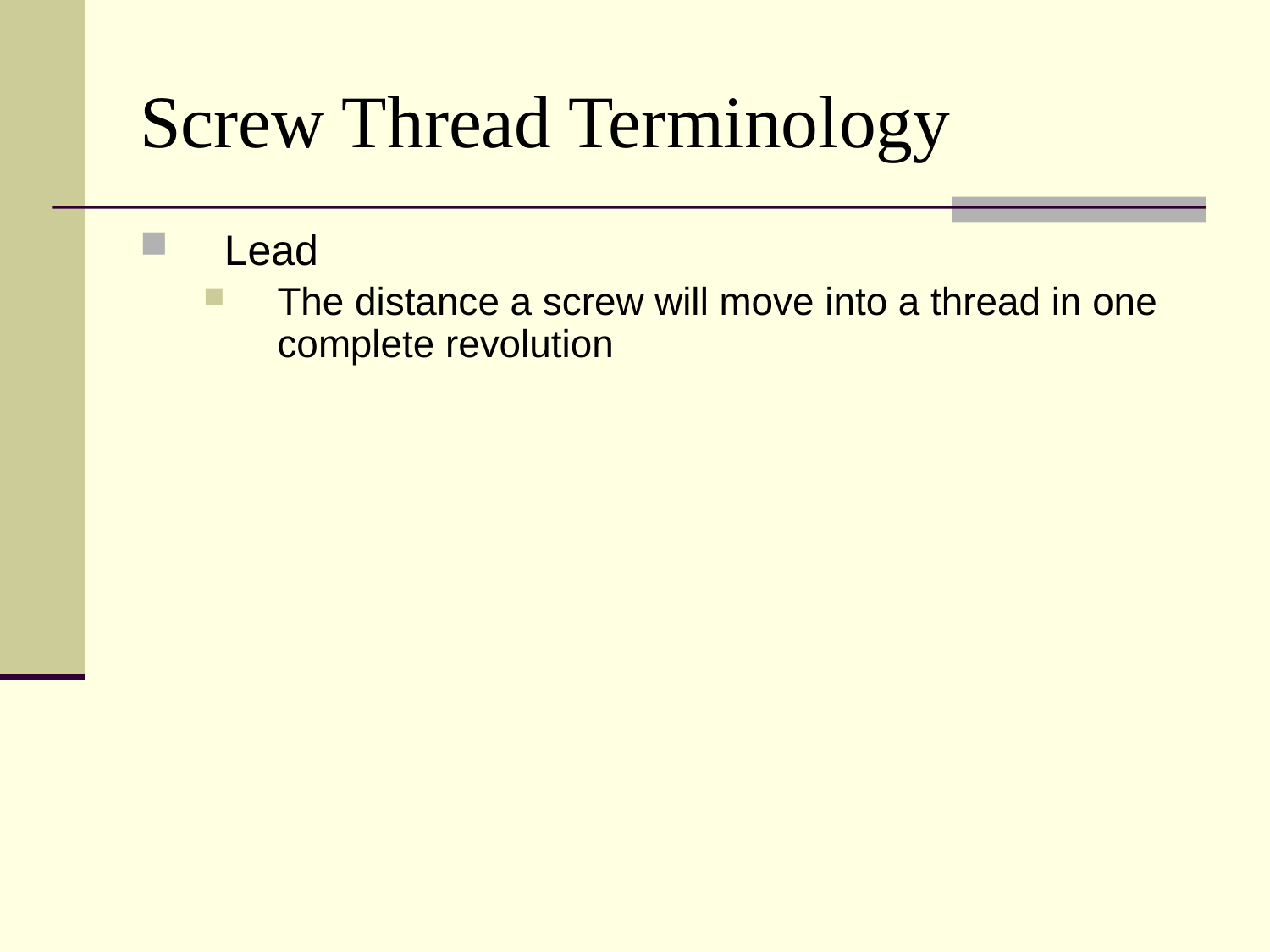

# Screw Thread Terminology
Lead
The distance a screw will move into a thread in one complete revolution